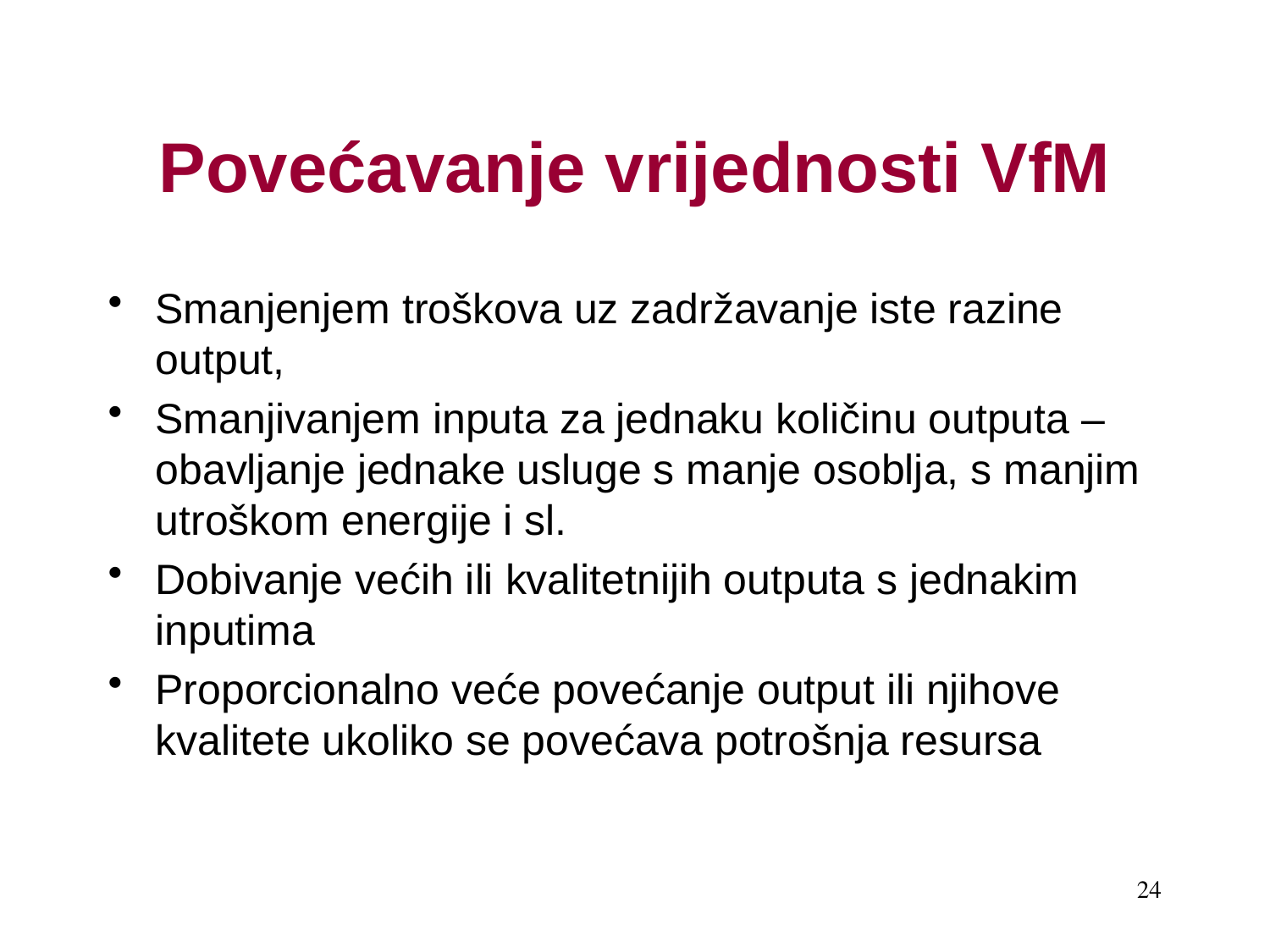

# Povećavanje vrijednosti VfM
Smanjenjem troškova uz zadržavanje iste razine output,
Smanjivanjem inputa za jednaku količinu outputa – obavljanje jednake usluge s manje osoblja, s manjim utroškom energije i sl.
Dobivanje većih ili kvalitetnijih outputa s jednakim inputima
Proporcionalno veće povećanje output ili njihove kvalitete ukoliko se povećava potrošnja resursa

24